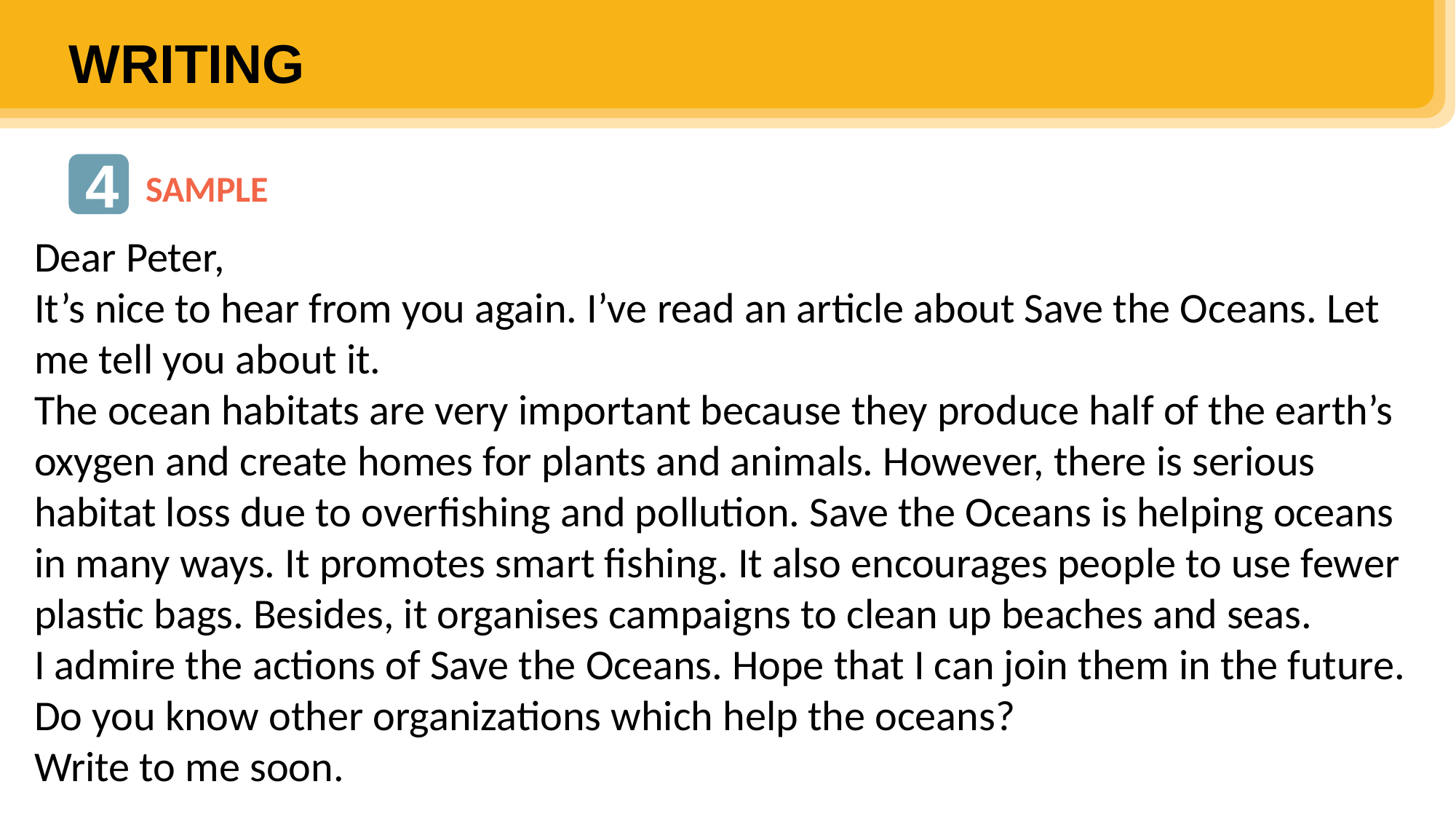

WRITING
4

SAMPLE
Dear Peter,
It’s nice to hear from you again. I’ve read an article about Save the Oceans. Let me tell you about it.
The ocean habitats are very important because they produce half of the earth’s oxygen and create homes for plants and animals. However, there is serious habitat loss due to overfishing and pollution. Save the Oceans is helping oceans in many ways. It promotes smart fishing. It also encourages people to use fewer plastic bags. Besides, it organises campaigns to clean up beaches and seas.
I admire the actions of Save the Oceans. Hope that I can join them in the future.
Do you know other organizations which help the oceans?
Write to me soon.